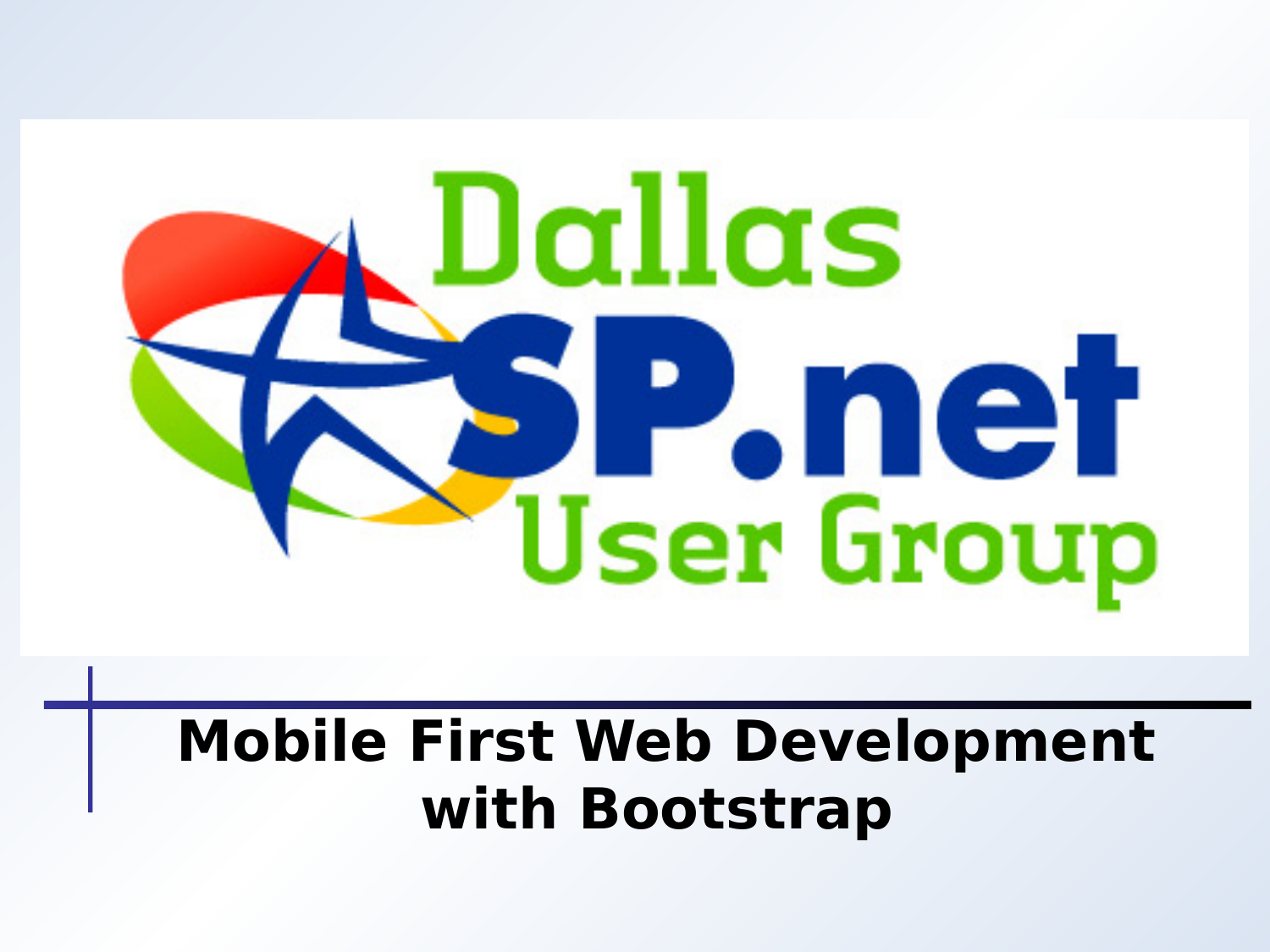

# Mobile First Web Development with Bootstrap